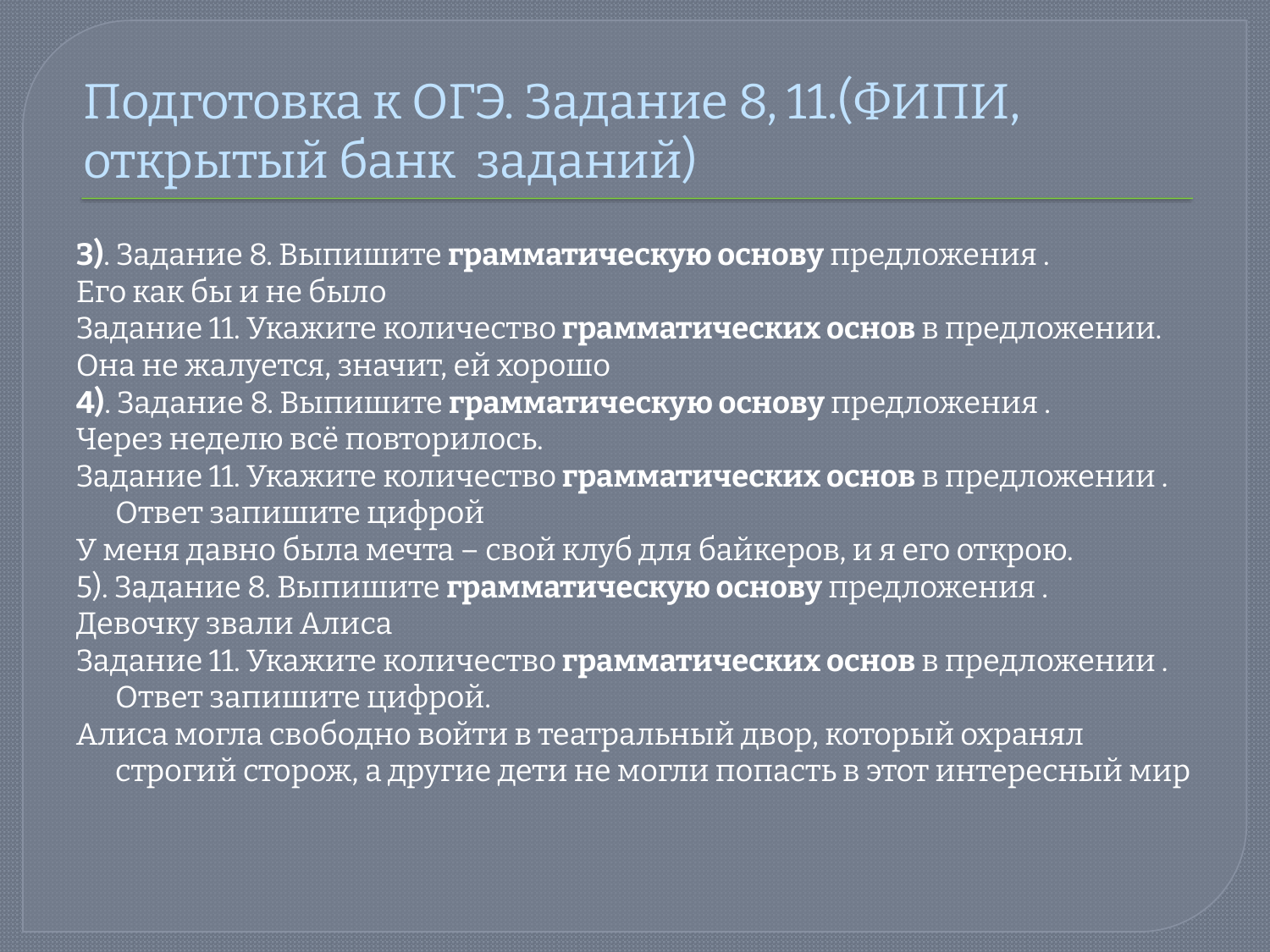

# Подготовка к ОГЭ. Задание 8, 11.(ФИПИ, открытый банк  заданий)
3). Задание 8. Выпишите грамматическую основу предложения .
Его как бы и не было
Задание 11. Укажите количество грамматических основ в предложении.
Она не жалуется, значит, ей хорошо
4). Задание 8. Выпишите грамматическую основу предложения .
Через неделю всё повторилось.
Задание 11. Укажите количество грамматических основ в предложении . Ответ запишите цифрой
У меня давно была мечта – свой клуб для байкеров, и я его открою.
5). Задание 8. Выпишите грамматическую основу предложения .
Девочку звали Алиса
Задание 11. Укажите количество грамматических основ в предложении . Ответ запишите цифрой.
Алиса могла свободно войти в театральный двор, который охранял строгий сторож, а другие дети не могли попасть в этот интересный мир